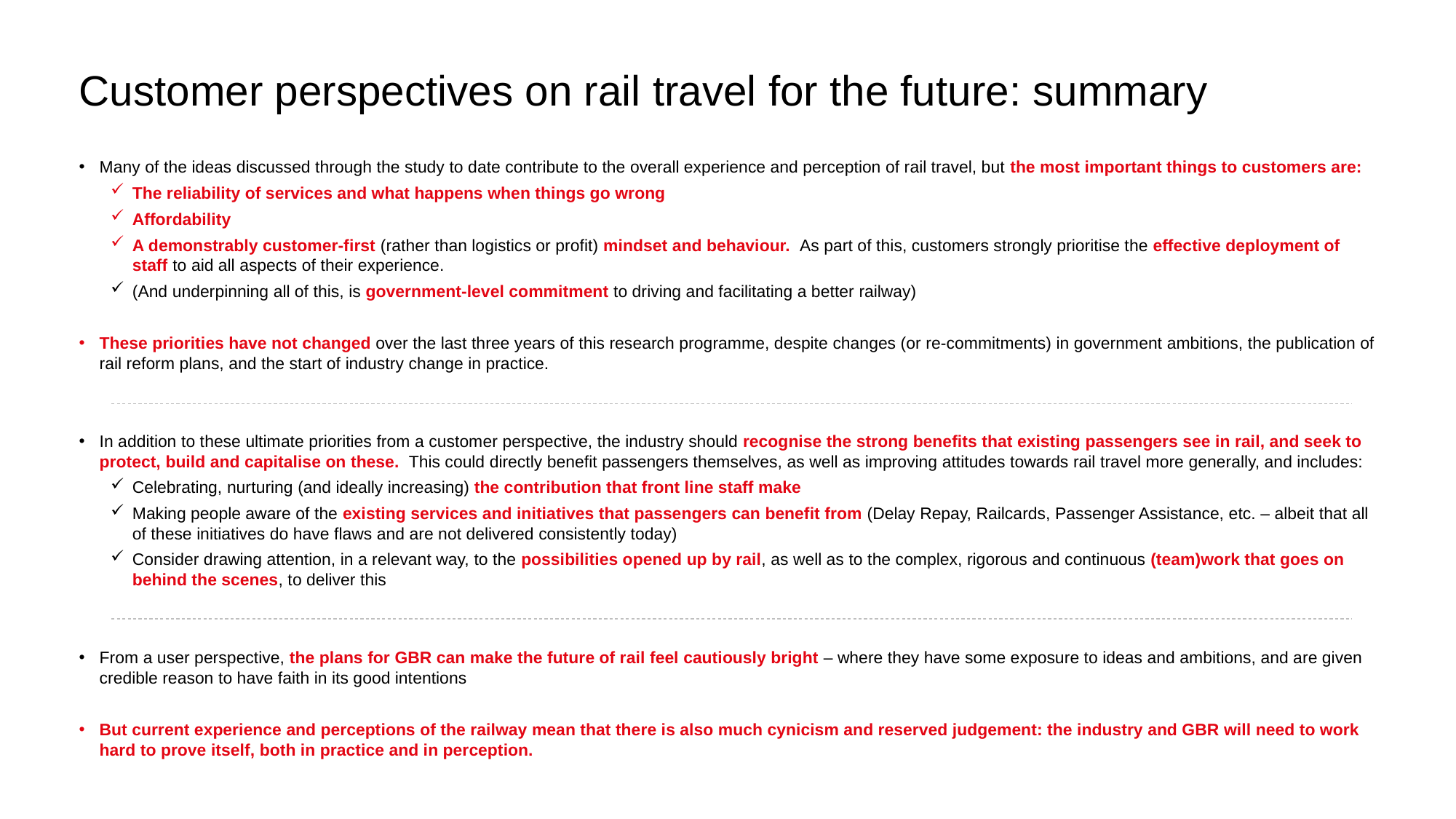

# Customer perspectives on rail travel for the future: summary
Many of the ideas discussed through the study to date contribute to the overall experience and perception of rail travel, but the most important things to customers are:
The reliability of services and what happens when things go wrong
Affordability
A demonstrably customer-first (rather than logistics or profit) mindset and behaviour.  As part of this, customers strongly prioritise the effective deployment of staff to aid all aspects of their experience.
(And underpinning all of this, is government-level commitment to driving and facilitating a better railway)

These priorities have not changed over the last three years of this research programme, despite changes (or re-commitments) in government ambitions, the publication of rail reform plans, and the start of industry change in practice.

In addition to these ultimate priorities from a customer perspective, the industry should recognise the strong benefits that existing passengers see in rail, and seek to protect, build and capitalise on these.  This could directly benefit passengers themselves, as well as improving attitudes towards rail travel more generally, and includes:
Celebrating, nurturing (and ideally increasing) the contribution that front line staff make
Making people aware of the existing services and initiatives that passengers can benefit from (Delay Repay, Railcards, Passenger Assistance, etc. – albeit that all of these initiatives do have flaws and are not delivered consistently today)
Consider drawing attention, in a relevant way, to the possibilities opened up by rail, as well as to the complex, rigorous and continuous (team)work that goes on behind the scenes, to deliver this

From a user perspective, the plans for GBR can make the future of rail feel cautiously bright – where they have some exposure to ideas and ambitions, and are given credible reason to have faith in its good intentions

But current experience and perceptions of the railway mean that there is also much cynicism and reserved judgement: the industry and GBR will need to work hard to prove itself, both in practice and in perception.